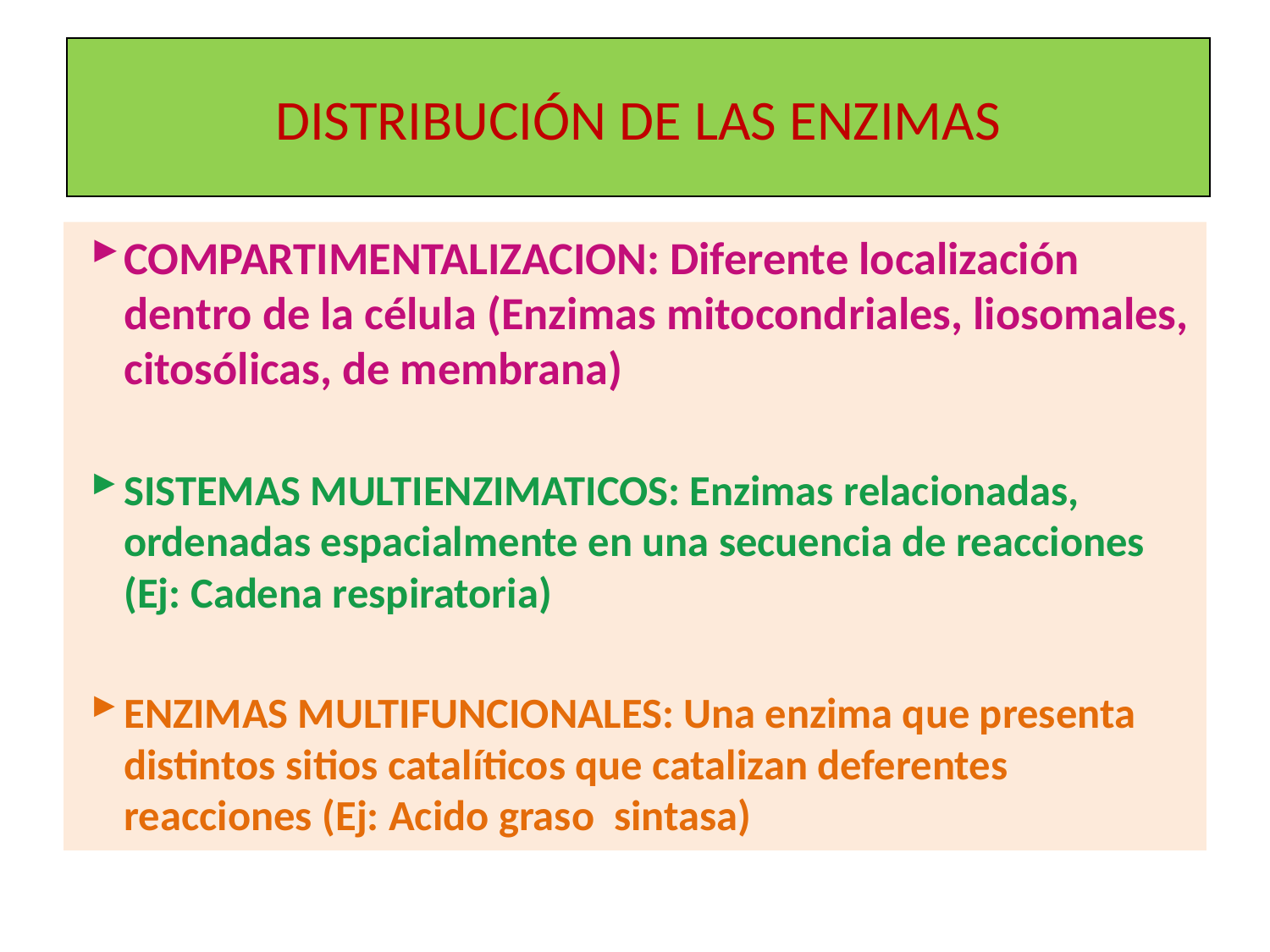

# DISTRIBUCIÓN DE LAS ENZIMAS
COMPARTIMENTALIZACION: Diferente localización dentro de la célula (Enzimas mitocondriales, liosomales, citosólicas, de membrana)

SISTEMAS MULTIENZIMATICOS: Enzimas relacionadas, ordenadas espacialmente en una secuencia de reacciones (Ej: Cadena respiratoria)

ENZIMAS MULTIFUNCIONALES: Una enzima que presenta distintos sitios catalíticos que catalizan deferentes reacciones (Ej: Acido graso  sintasa)